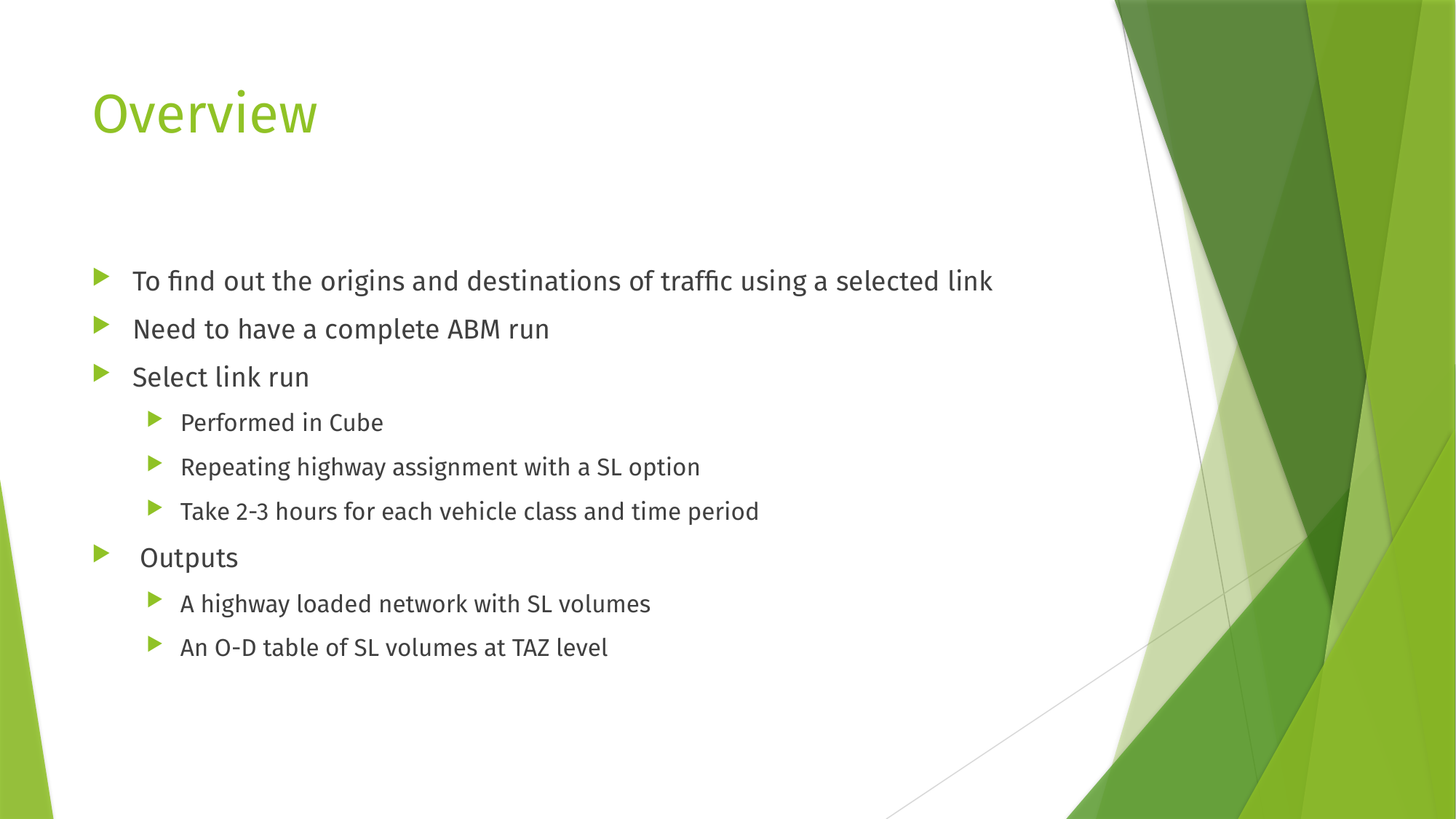

# Overview
To find out the origins and destinations of traffic using a selected link
Need to have a complete ABM run
Select link run
Performed in Cube
Repeating highway assignment with a SL option
Take 2-3 hours for each vehicle class and time period
 Outputs
A highway loaded network with SL volumes
An O-D table of SL volumes at TAZ level